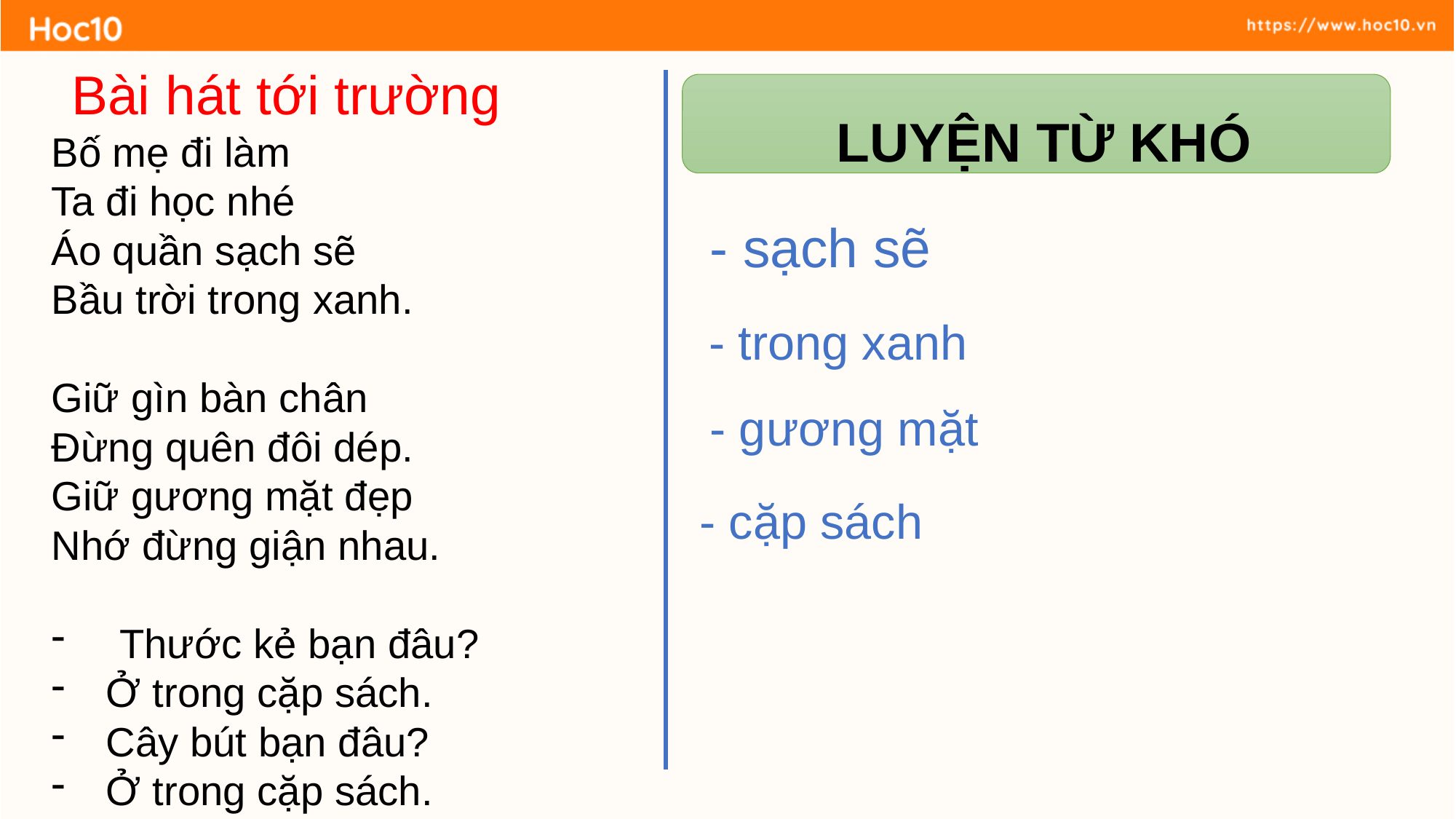

Bài hát tới trường
 LUYỆN TỪ KHÓ
Bố mẹ đi làm
Ta đi học nhé
Áo quần sạch sẽ
Bầu trời trong xanh.

Giữ gìn bàn chân
Đừng quên đôi dép.
Giữ gương mặt đẹp
Nhớ đừng giận nhau.

Thước kẻ bạn đâu?
Ở trong cặp sách.
Cây bút bạn đâu?
Ở trong cặp sách.
- sạch sẽ
 - trong xanh
- gương mặt
- cặp sách